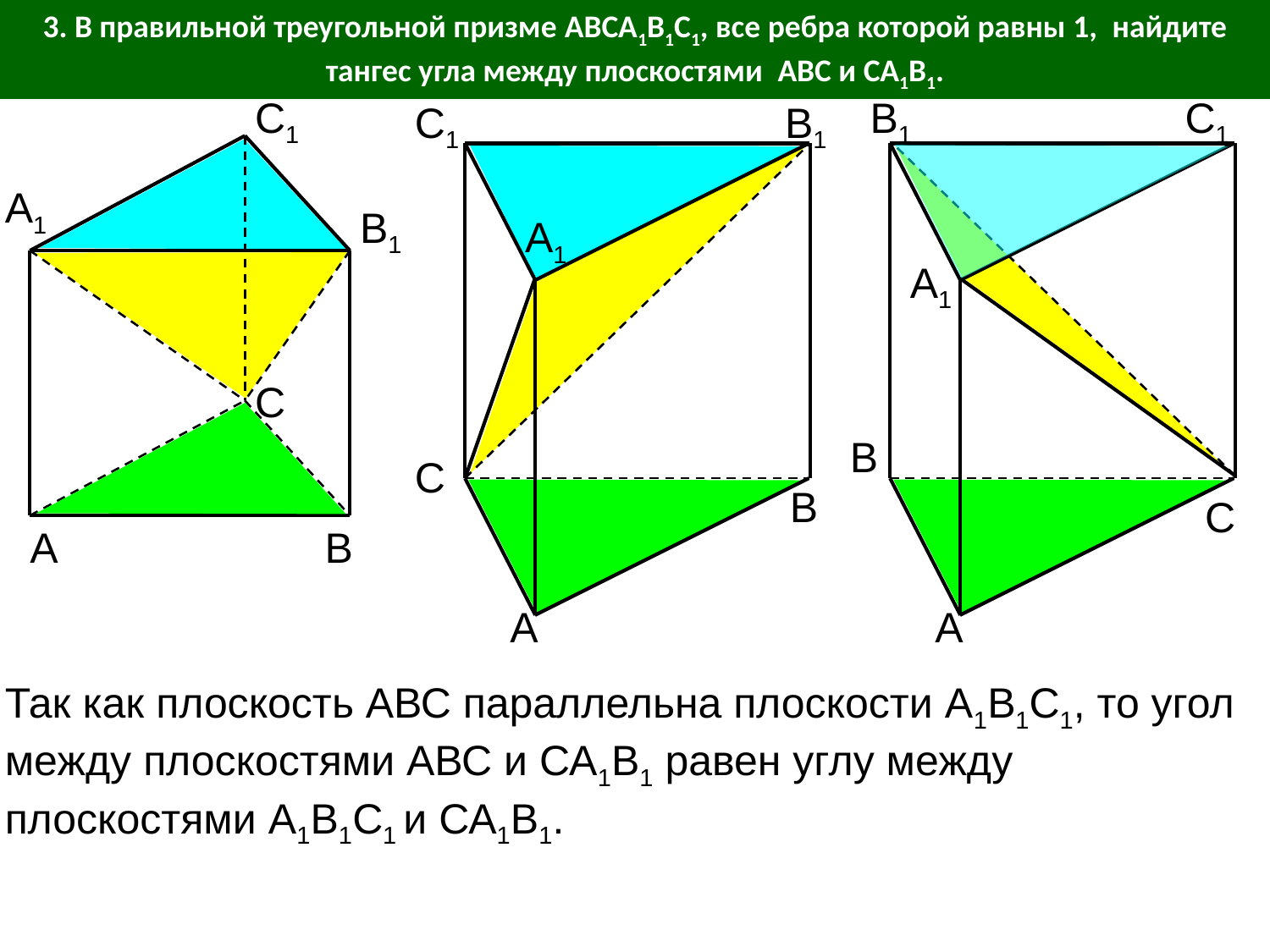

3. В правильной треугольной призме ABCA1B1C1, все ребра которой равны 1,  найдите тангес угла между плоскостями  ABC и CА1В1.
С1
В1
С1
С1
В1

А1
В1
А1

А1
С

В
С

В
С
А
В
А
А
Так как плоскость АВС параллельна плоскости А1В1С1, то угол между плоскостями АВС и СА1В1 равен углу между плоскостями А1В1С1 и СА1В1.